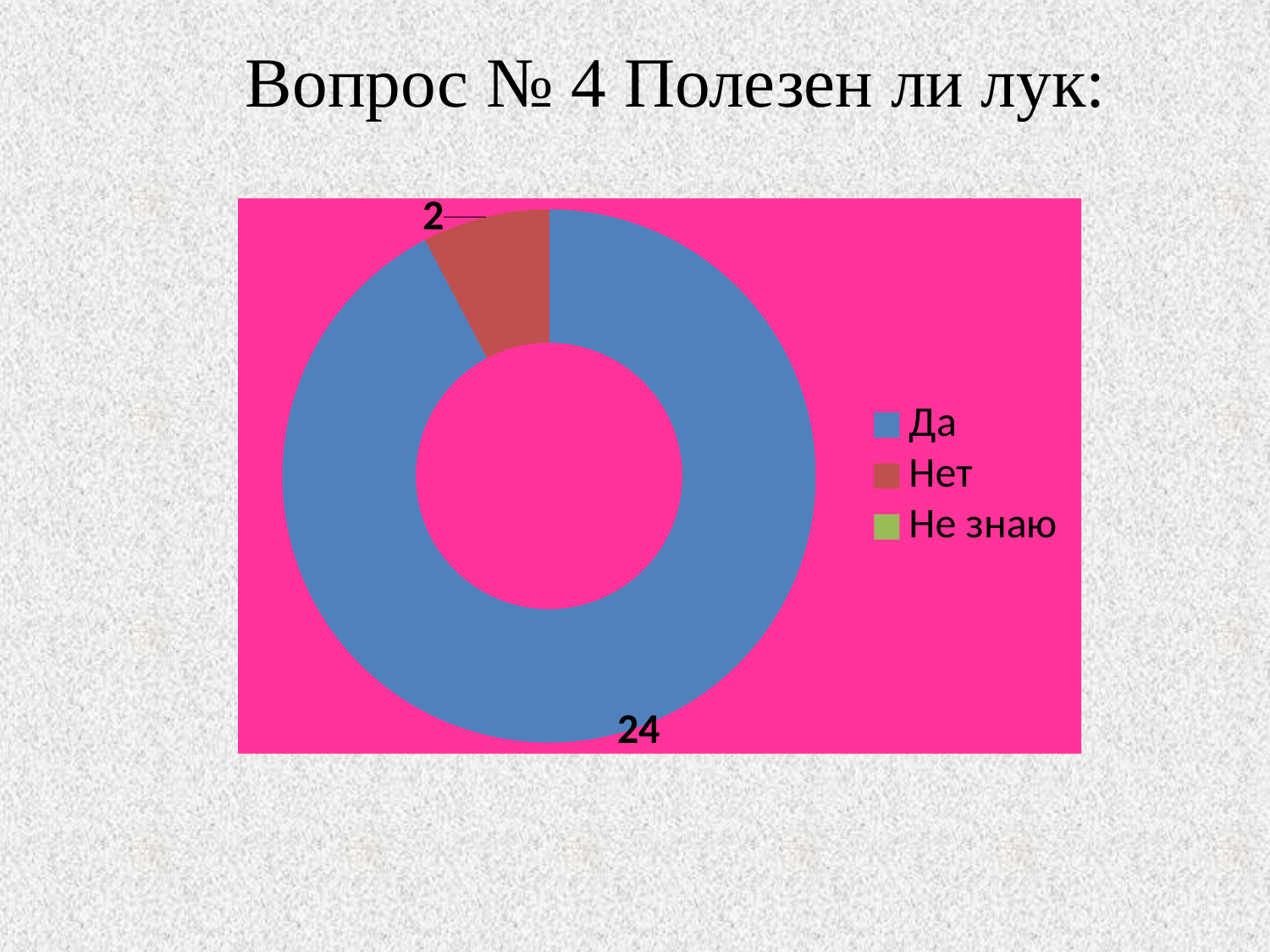

Вопрос № 4 Полезен ли лук:

### Chart

| Category |  |
|---|---|
| Да | 24.0 |
| Нет | 2.0 |
| Не знаю | 0.0 |